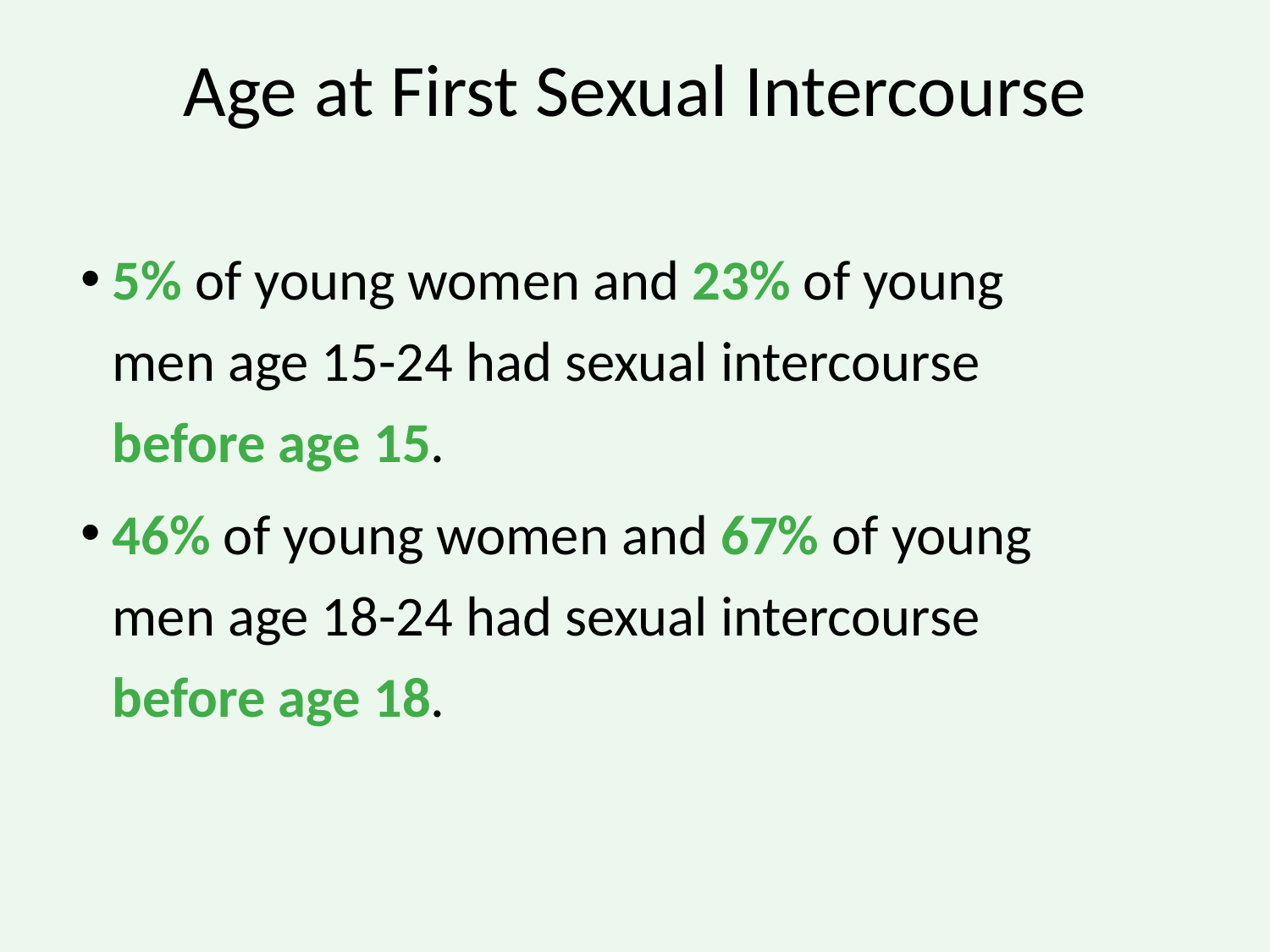

# Age at First Sexual Intercourse
5% of young women and 23% of young
men age 15-24 had sexual intercourse
before age 15.
46% of young women and 67% of young
men age 18-24 had sexual intercourse
before age 18.